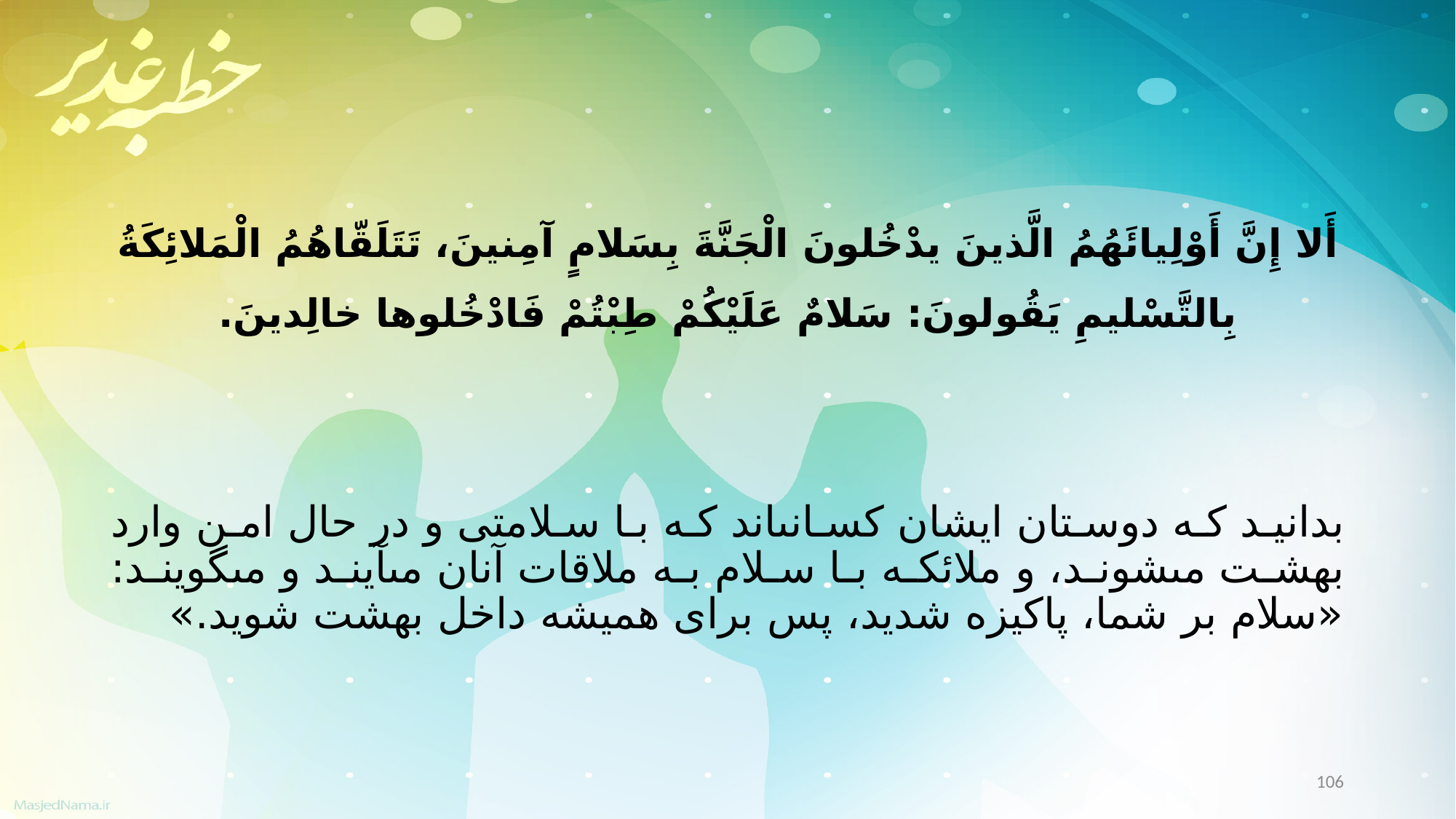

أَلا إِنَّ أَوْلِیائَهُمُ الَّذینَ یدْخُلونَ الْجَنَّةَ بِسَلامٍ آمِنینَ، تَتَلَقّاهُمُ الْمَلائِکَةُ بِالتَّسْلیمِ یَقُولونَ: سَلامٌ عَلَیْکُمْ طِبْتُمْ فَادْخُلوها خالِدینَ.
بدانید که دوستان ایشان کسانى‏اند که با سلامتى و در حال امن وارد بهشت مى‏شوند، و ملائکه با سلام به ملاقات آنان مى‏آیند و مى‏گویند: «سلام بر شما، پاکیزه شدید، پس براى همیشه داخل بهشت شوید.»
106